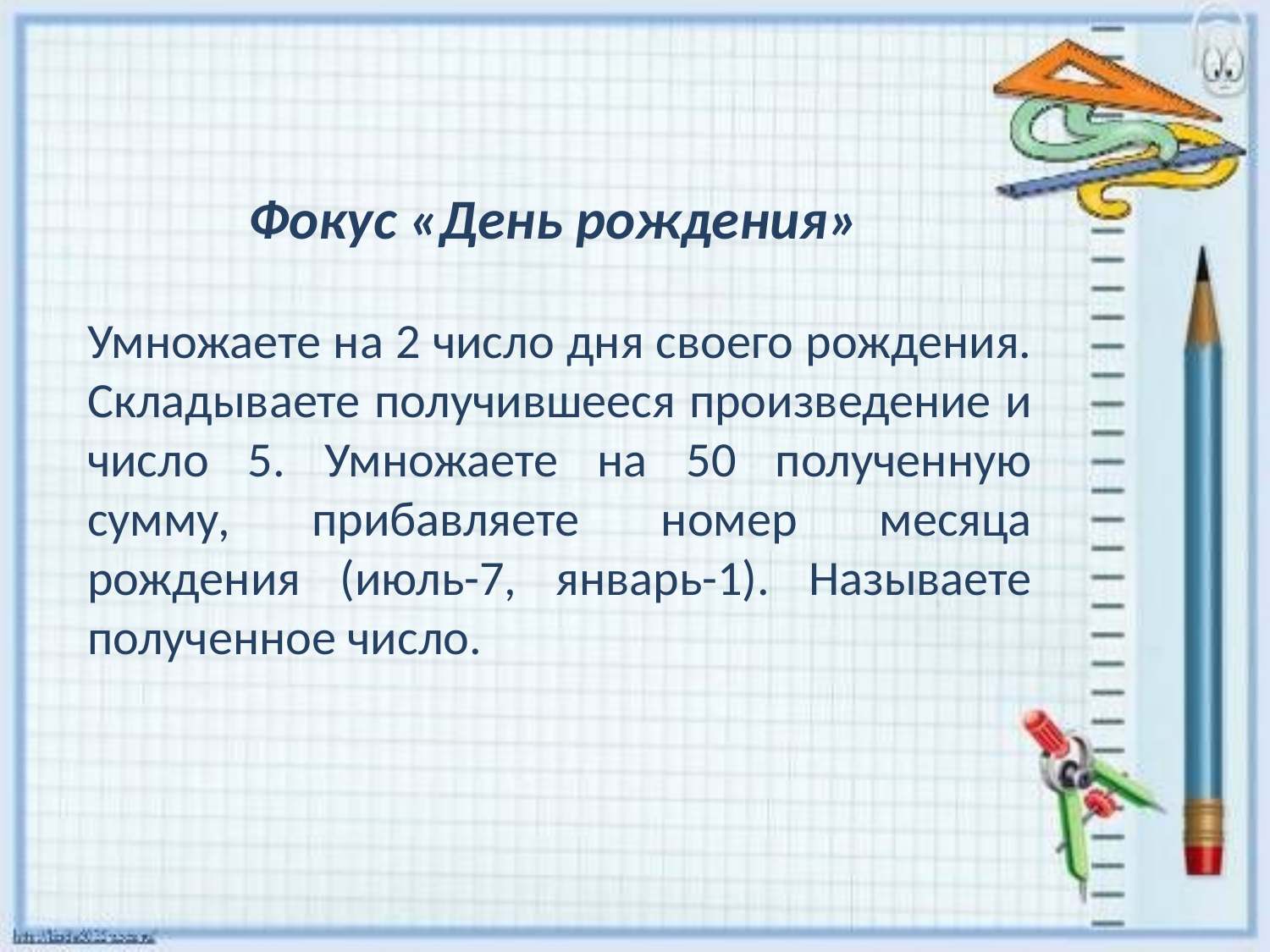

Фокус «День рождения»

Умножаете на 2 число дня своего рождения. Складываете получившееся произведение и число 5. Умножаете на 50 полученную сумму, прибавляете номер месяца рождения (июль-7, январь-1). Называете полученное число.